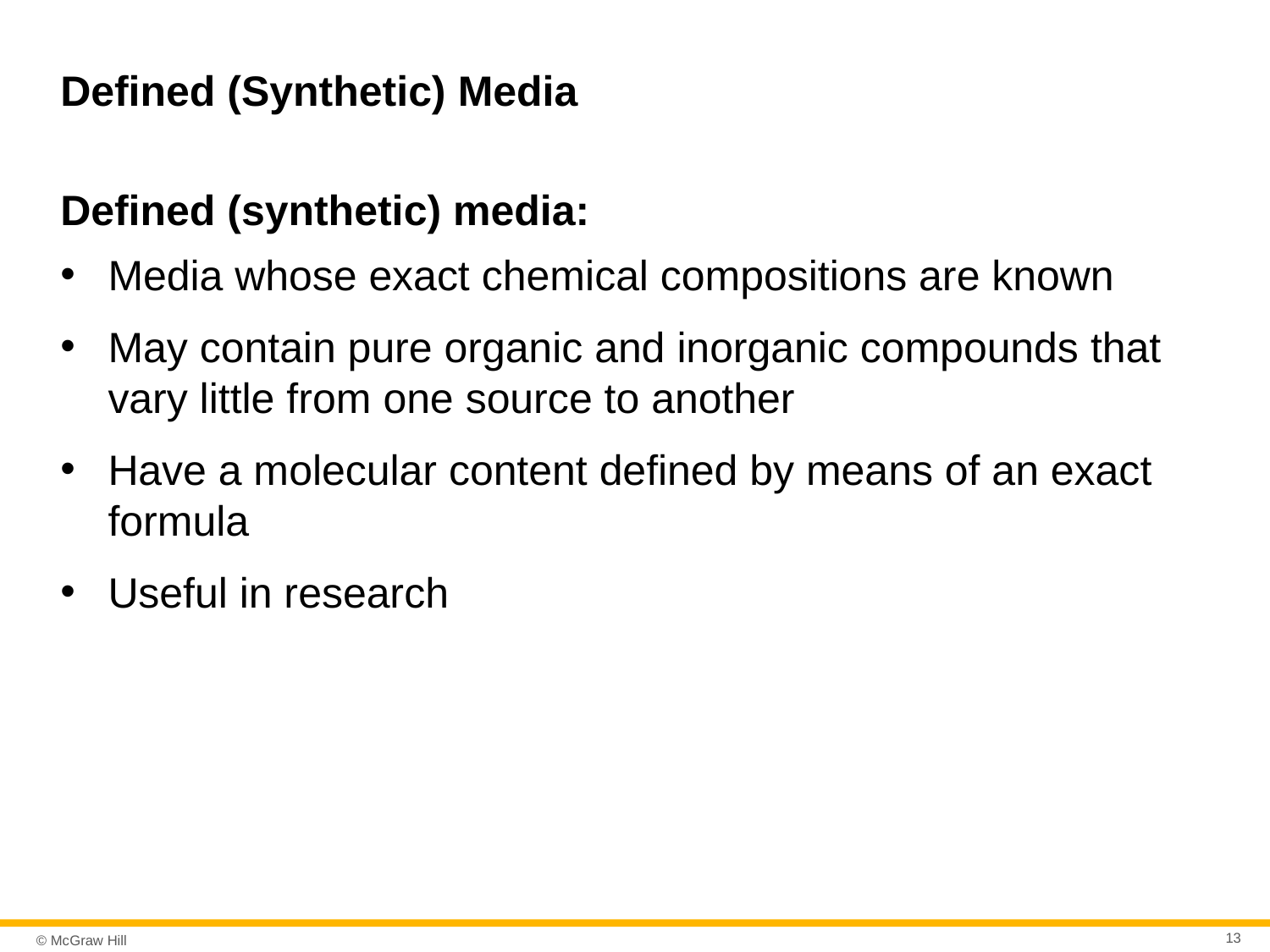

# Defined (Synthetic) Media
Defined (synthetic) media:
Media whose exact chemical compositions are known
May contain pure organic and inorganic compounds that vary little from one source to another
Have a molecular content defined by means of an exact formula
Useful in research